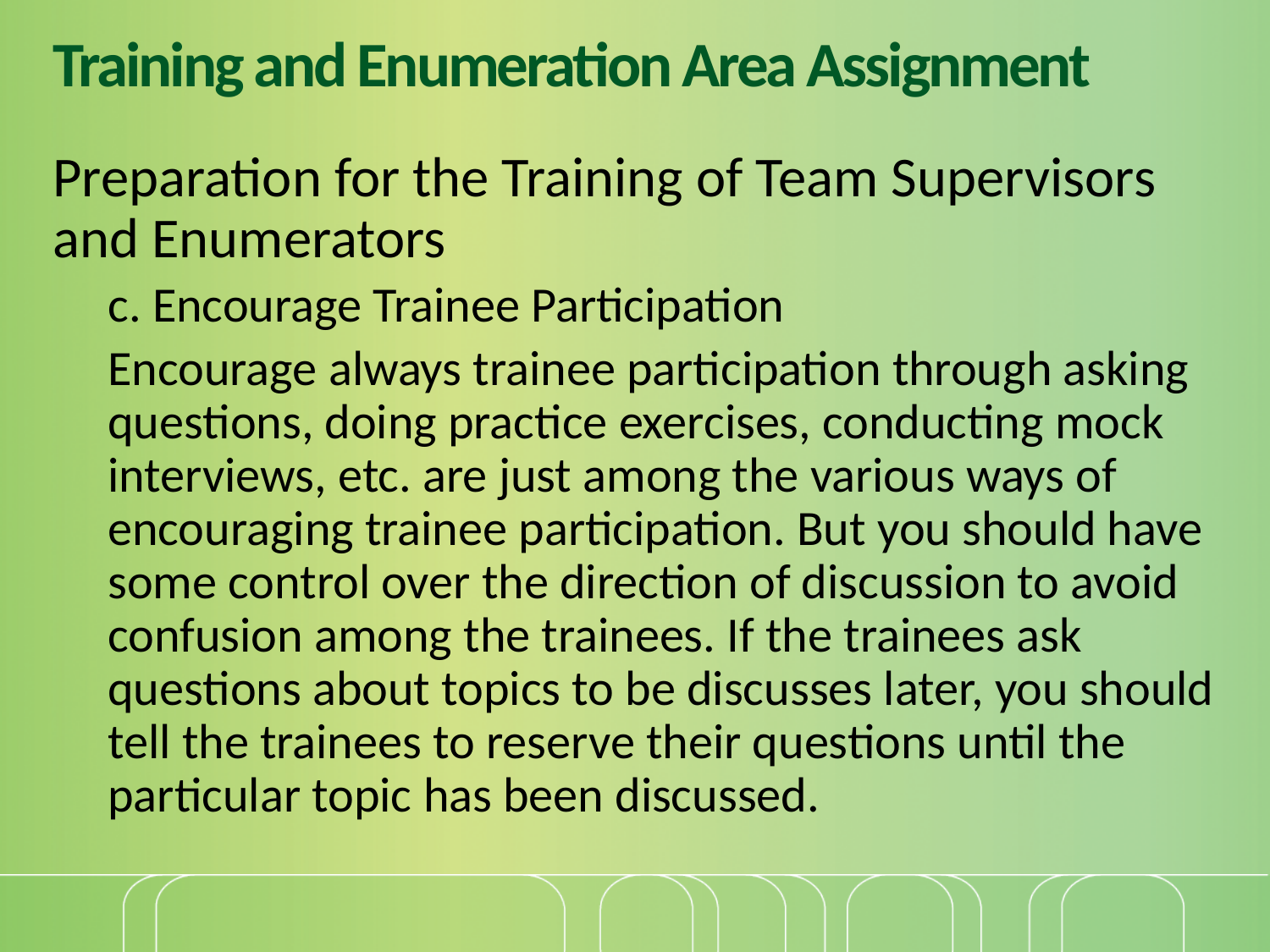

# Training and Enumeration Area Assignment
Preparation for the Training of Team Supervisors and Enumerators
c. Encourage Trainee Participation
Encourage always trainee participation through asking questions, doing practice exercises, conducting mock interviews, etc. are just among the various ways of encouraging trainee participation. But you should have some control over the direction of discussion to avoid confusion among the trainees. If the trainees ask questions about topics to be discusses later, you should tell the trainees to reserve their questions until the particular topic has been discussed.